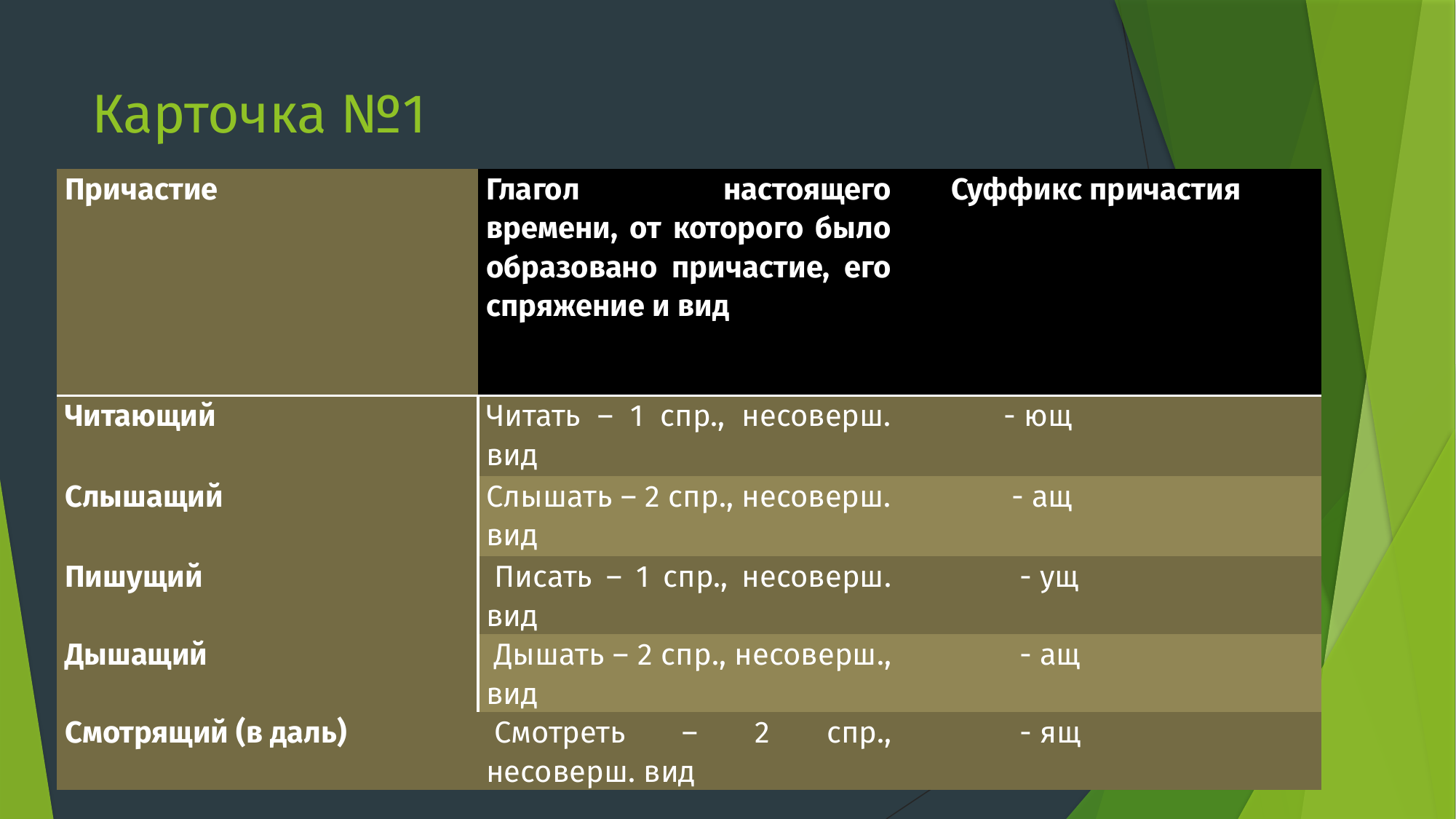

Карточка 1

# Карточка №1
| Причастие | Глагол настоящего времени, от которого было образовано причастие, его спряжение и вид | Суффикс причастия |
| --- | --- | --- |
| Читающий | Читать – 1 спр., несоверш. вид | - ющ |
| Слышащий | Слышать – 2 спр., несоверш. вид | - ащ |
| Пишущий | Писать – 1 спр., несоверш. вид | - ущ |
| Дышащий | Дышать – 2 спр., несоверш., вид | - ащ |
| Смотрящий (в даль) | Смотреть – 2 спр., несоверш. вид | - ящ |